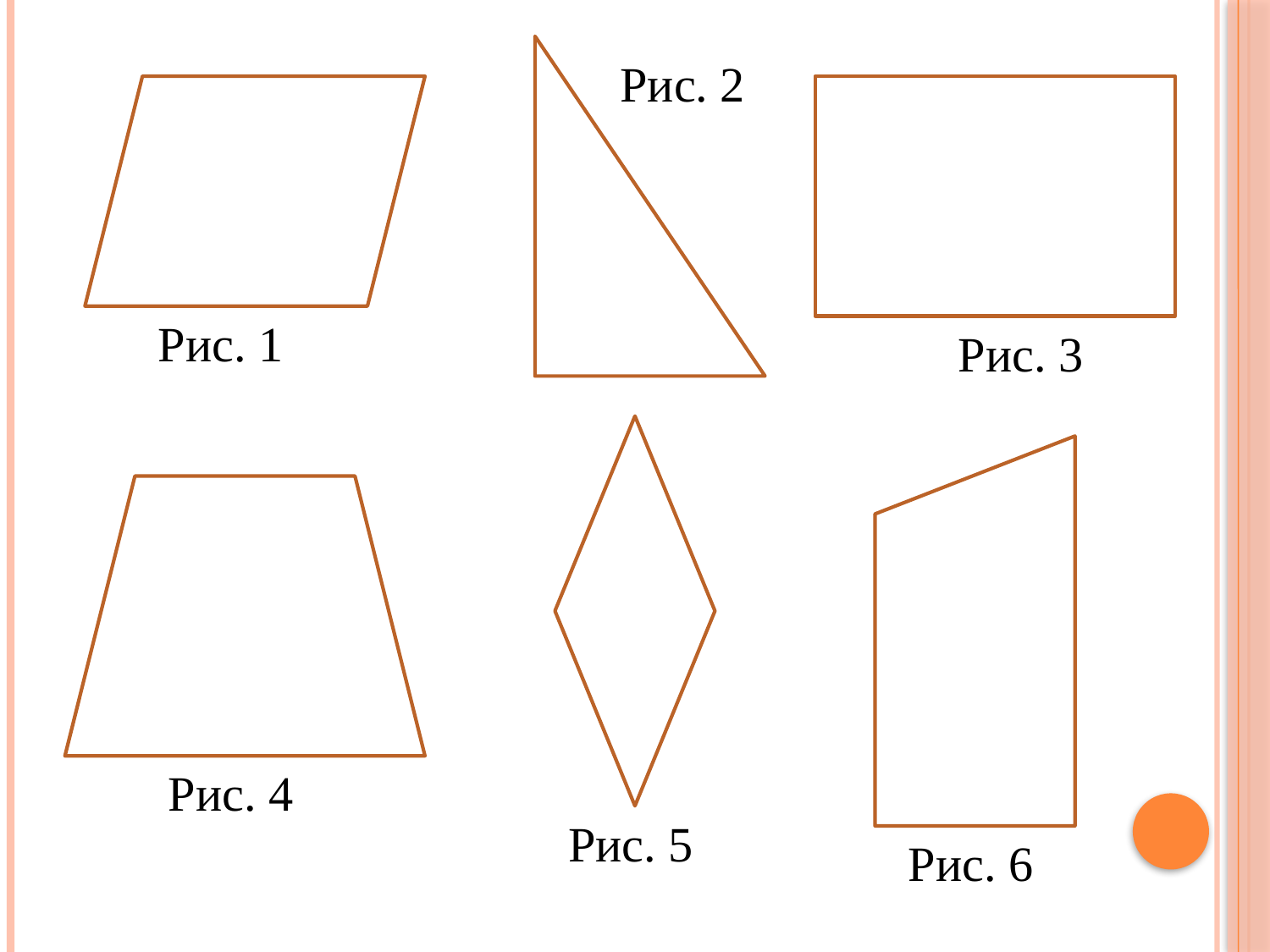

Рис. 2

Рис. 1
Рис. 3

Рис. 4
Рис. 5
Рис. 6